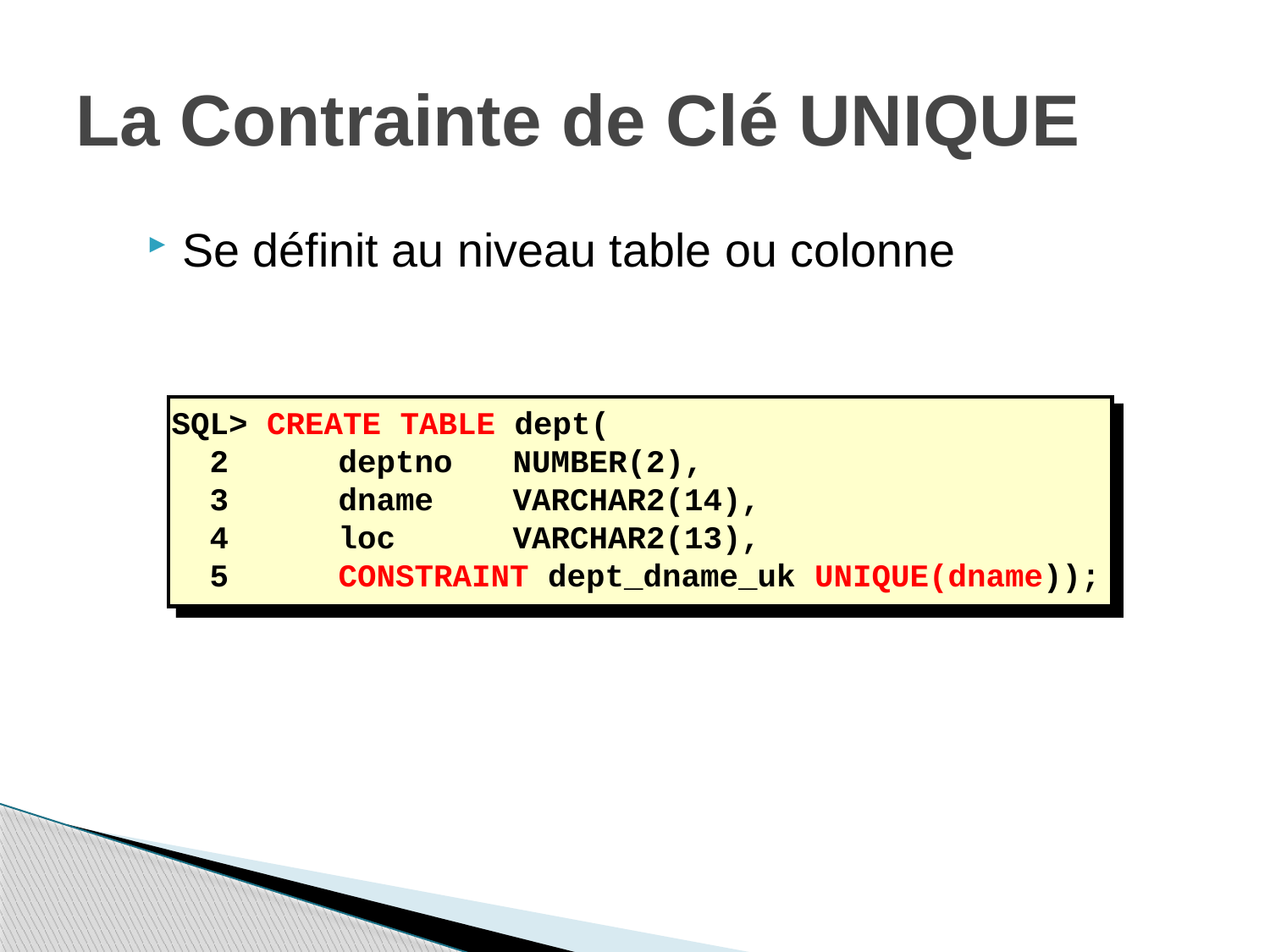

# La Contrainte de Clé UNIQUE
Se définit au niveau table ou colonne

SQL> CREATE TABLE dept(
  2  	deptno 	NUMBER(2),
  3	dname	VARCHAR2(14),
  4	loc	VARCHAR2(13),
  5	CONSTRAINT dept_dname_uk UNIQUE(dname));